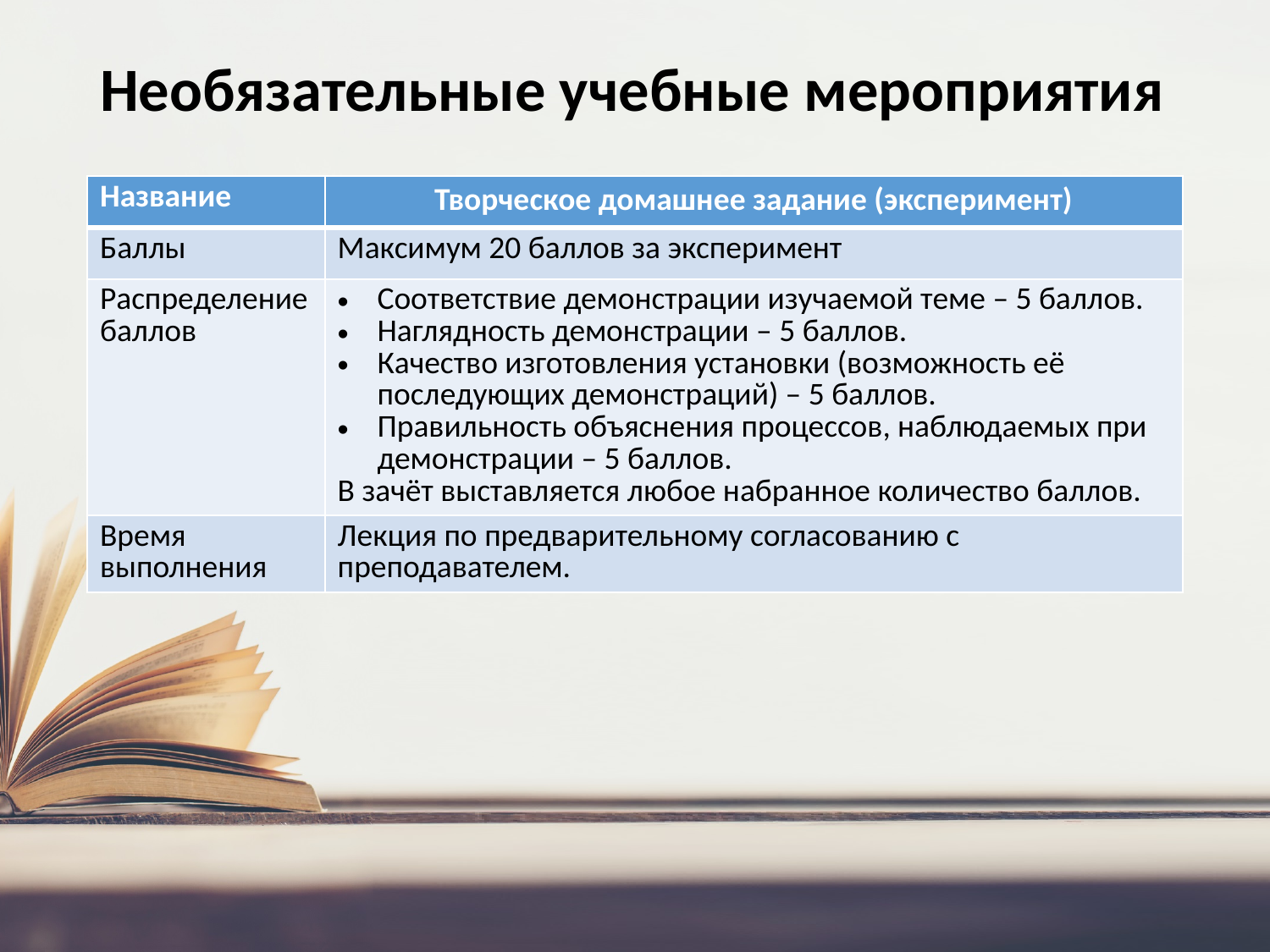

# Необязательные учебные мероприятия
| Название | Творческое домашнее задание (эксперимент) |
| --- | --- |
| Баллы | Максимум 20 баллов за эксперимент |
| Распределение баллов | Соответствие демонстрации изучаемой теме – 5 баллов. Наглядность демонстрации – 5 баллов. Качество изготовления установки (возможность её последующих демонстраций) – 5 баллов. Правильность объяснения процессов, наблюдаемых при демонстрации – 5 баллов. В зачёт выставляется любое набранное количество баллов. |
| Время выполнения | Лекция по предварительному согласованию с преподавателем. |